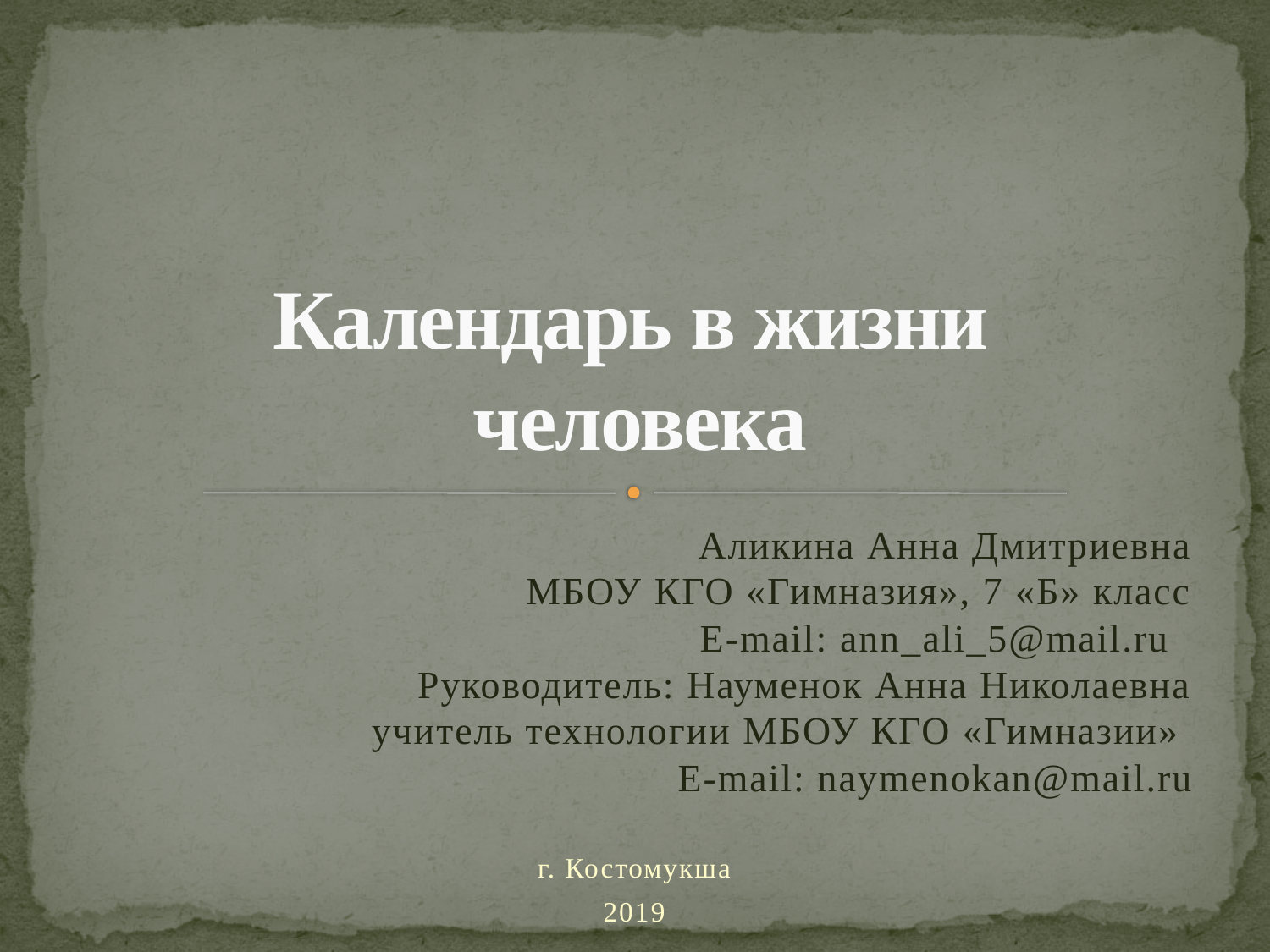

# Календарь в жизни человека
Аликина Анна Дмитриевна
МБОУ КГО «Гимназия», 7 «Б» класс
E-mail: ann_ali_5@mail.ru
Руководитель: Науменок Анна Николаевна
учитель технологии МБОУ КГО «Гимназии»
E-mail: naymenokan@mail.ru

г. Костомукша
2019